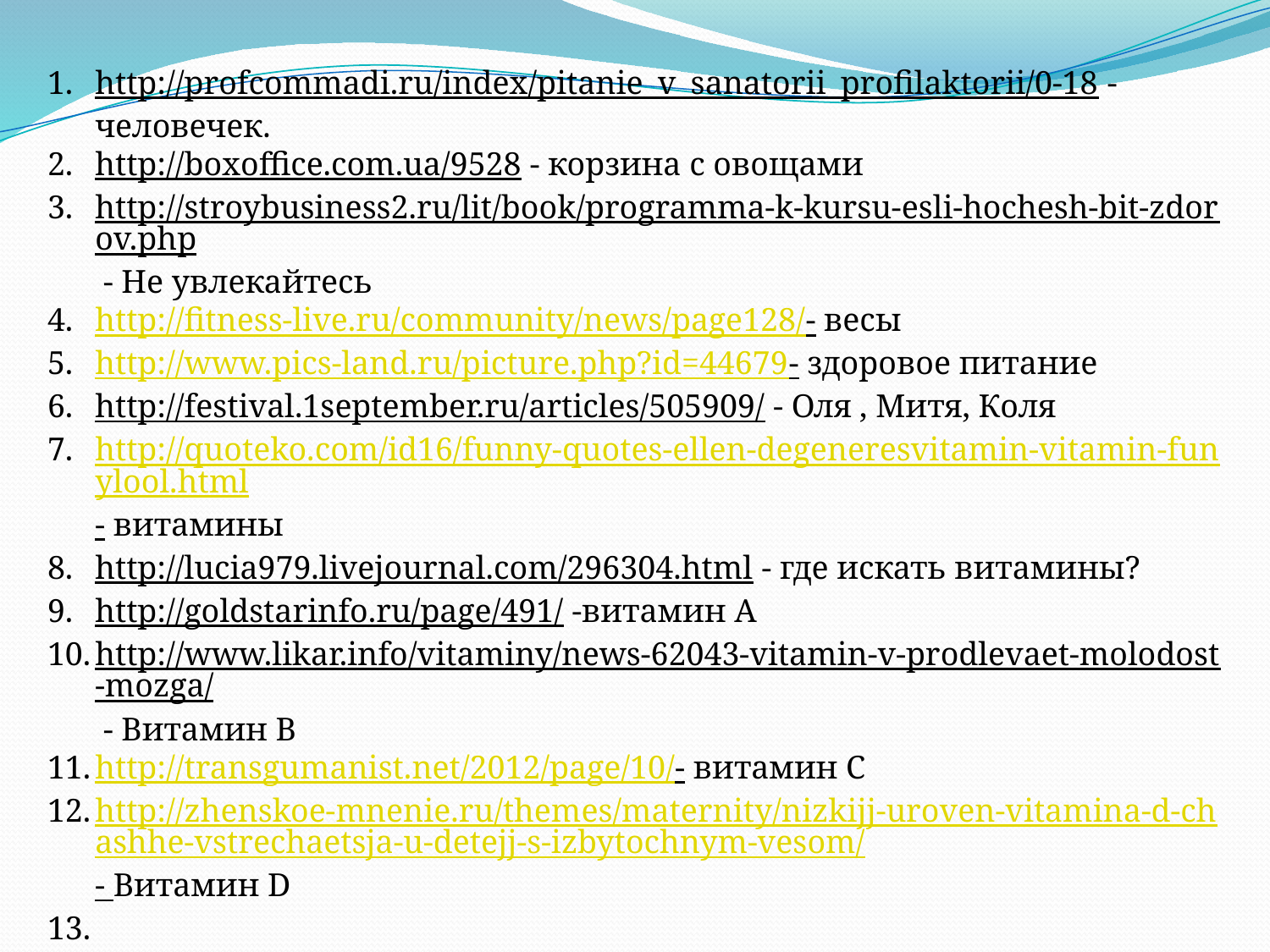

http://profcommadi.ru/index/pitanie_v_sanatorii_profilaktorii/0-18 - человечек.
http://boxoffice.com.ua/9528 - корзина с овощами
http://stroybusiness2.ru/lit/book/programma-k-kursu-esli-hochesh-bit-zdorov.php - Не увлекайтесь
http://fitness-live.ru/community/news/page128/- весы
http://www.pics-land.ru/picture.php?id=44679- здоровое питание
http://festival.1september.ru/articles/505909/ - Оля , Митя, Коля
http://quoteko.com/id16/funny-quotes-ellen-degeneresvitamin-vitamin-funylool.html- витамины
http://lucia979.livejournal.com/296304.html - где искать витамины?
http://goldstarinfo.ru/page/491/ -витамин А
http://www.likar.info/vitaminy/news-62043-vitamin-v-prodlevaet-molodost-mozga/ - Витамин В
http://transgumanist.net/2012/page/10/- витамин С
http://zhenskoe-mnenie.ru/themes/maternity/nizkijj-uroven-vitamina-d-chashhe-vstrechaetsja-u-detejj-s-izbytochnym-vesom/- Витамин D
 http://nature.health-ua.org/news/5613-Zloupotreblyat-ne-stoit-nichem-Dazhe-vitaminami - Витамин E
http://shkolapan.ucoz.ru/index/pitanie/0-69 - Питайтесь правильно
http://spaces.covers.com/blog/mbtshoescandice/NBA/04272011-Easy-To-Follow-Nutrition-Tips.html- фрукты